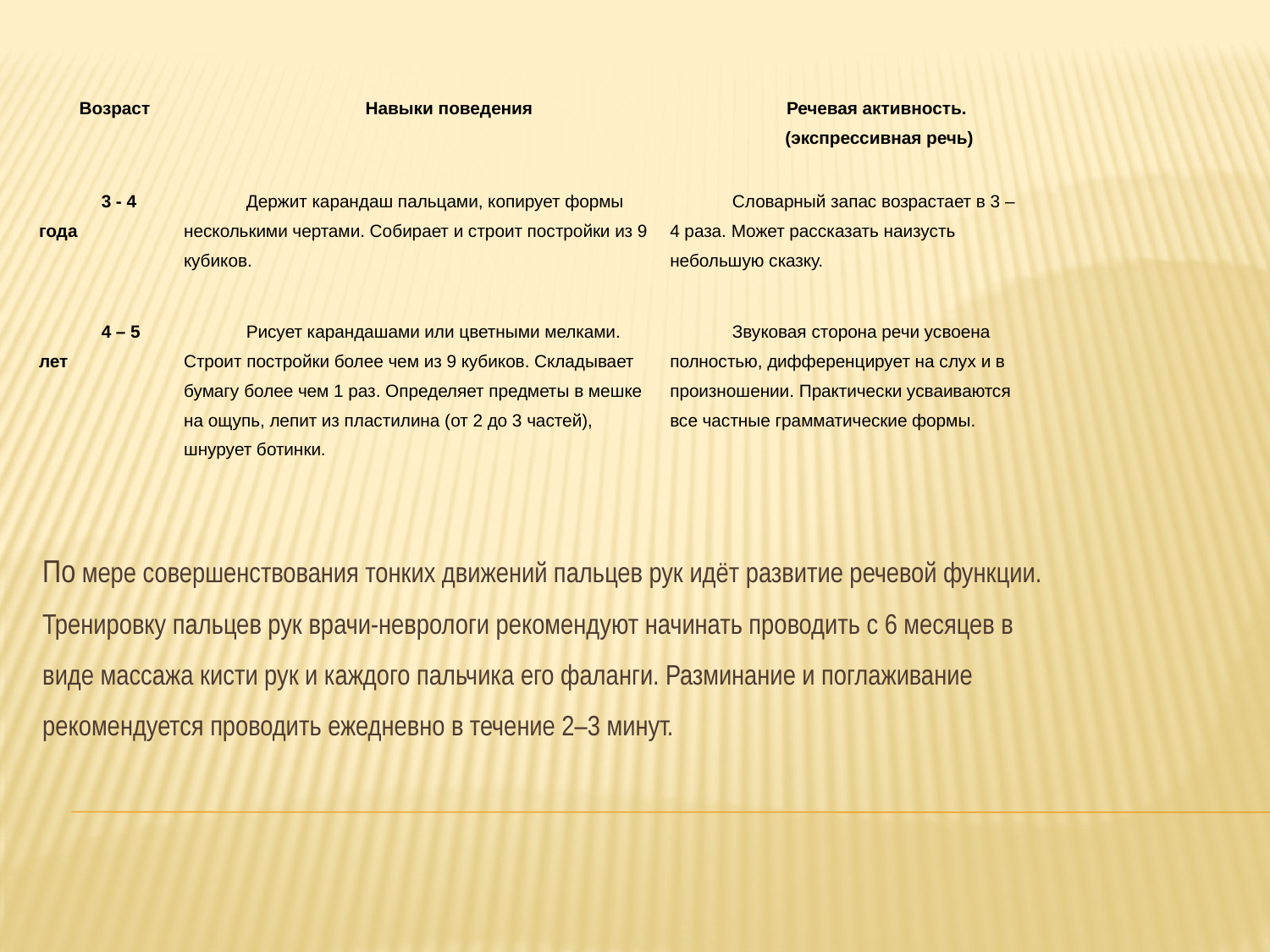

| Возраст | Навыки поведения | Речевая активность. (экспрессивная речь) |
| --- | --- | --- |
| 3 - 4 года | Держит карандаш пальцами, копирует формы несколькими чертами. Собирает и строит постройки из 9 кубиков. | Словарный запас возрастает в 3 – 4 раза. Может рассказать наизусть небольшую сказку. |
| 4 – 5 лет | Рисует карандашами или цветными мелками. Строит постройки более чем из 9 кубиков. Складывает бумагу более чем 1 раз. Определяет предметы в мешке на ощупь, лепит из пластилина (от 2 до 3 частей), шнурует ботинки. | Звуковая сторона речи усвоена полностью, дифференцирует на слух и в произношении. Практически усваиваются все частные грамматические формы. |
По мере совершенствования тонких движений пальцев рук идёт развитие речевой функции. Тренировку пальцев рук врачи-неврологи рекомендуют начинать проводить с 6 месяцев в виде массажа кисти рук и каждого пальчика его фаланги. Разминание и поглаживание рекомендуется проводить ежедневно в течение 2–3 минут.